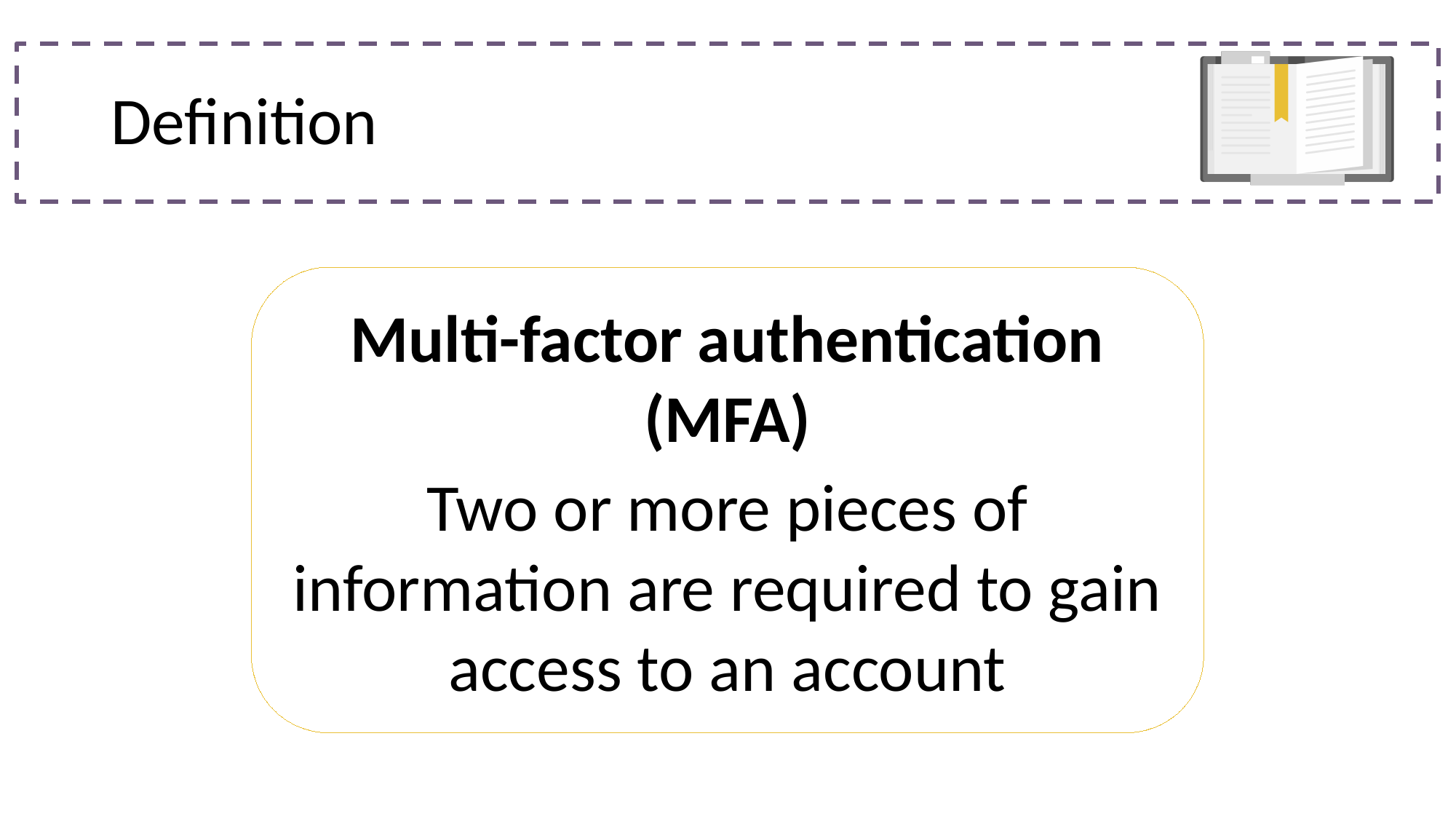

# Definition
Multi-factor authentication (MFA)
Two or more pieces of information are required to gain access to an account